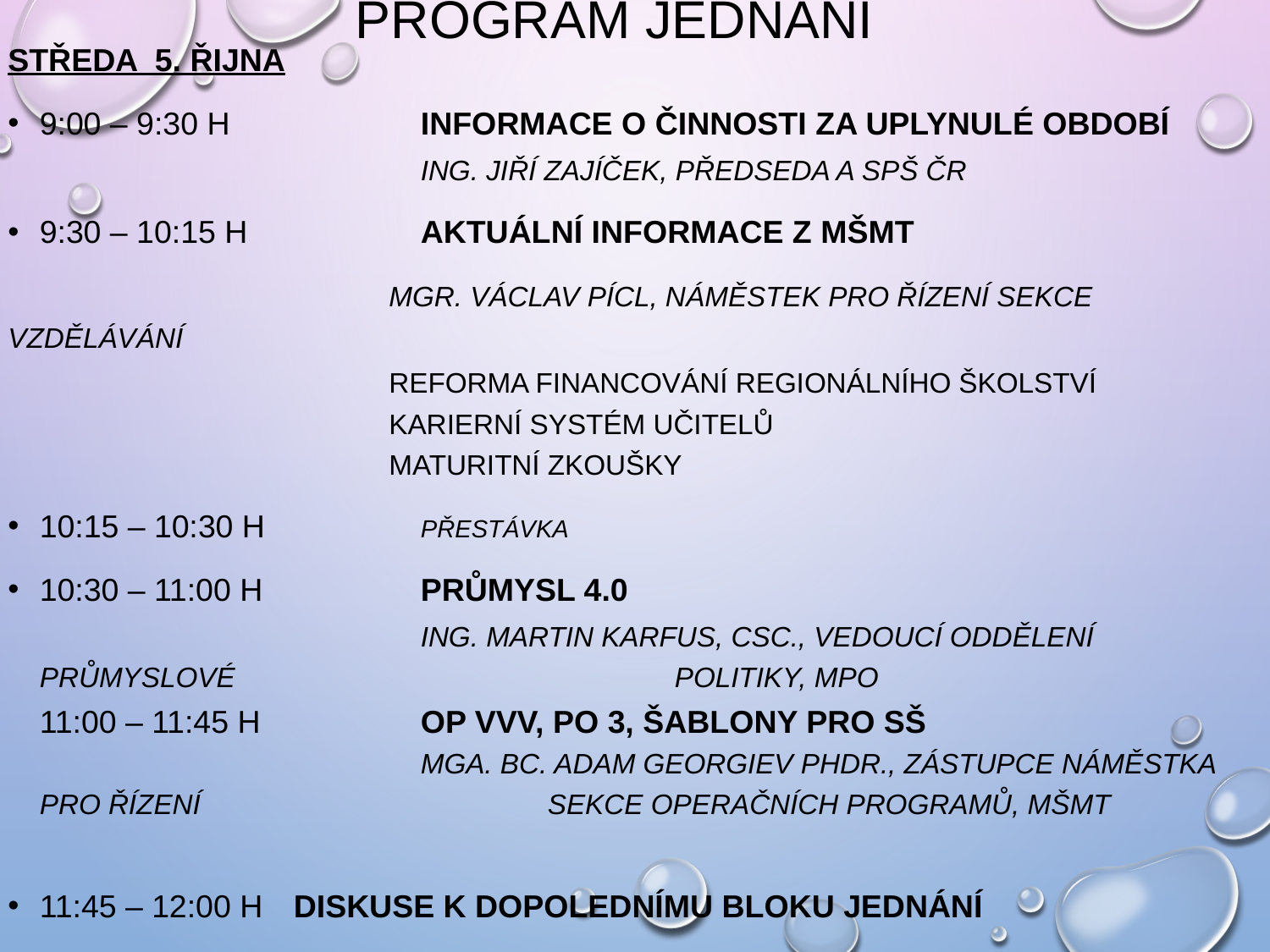

# Program jednání
Středa  5. Řijna
9:00 – 9:30 h		informace o činnosti za uplynulé období
			ing. Jiří Zajíček, předseda A SPŠ ČR
9:30 – 10:15 h		Aktuální informace z MŠMT
			Mgr. Václav Pícl, Náměstek pro řízení sekce vzdělávání
			reforma financování regionálního školství
			karierní systém učitelů
			maturitní zkoušky
10:15 – 10:30 h		Přestávka
10:30 – 11:00 h		Průmysl 4.0
			Ing. Martin Karfus, CSc., vedoucí oddělení průmyslové 				politiky, MPO
11:00 – 11:45 H		OP VVV, PO 3, šablony pro SŠ
			MgA. Bc. Adam Georgiev PhDr., zástupce náměstka pro řízení 			sekce operačních programů, MŠMT
11:45 – 12:00 h 	Diskuse k dopolednímu bloku jednání
12:00 – 13:30 h		Oběd